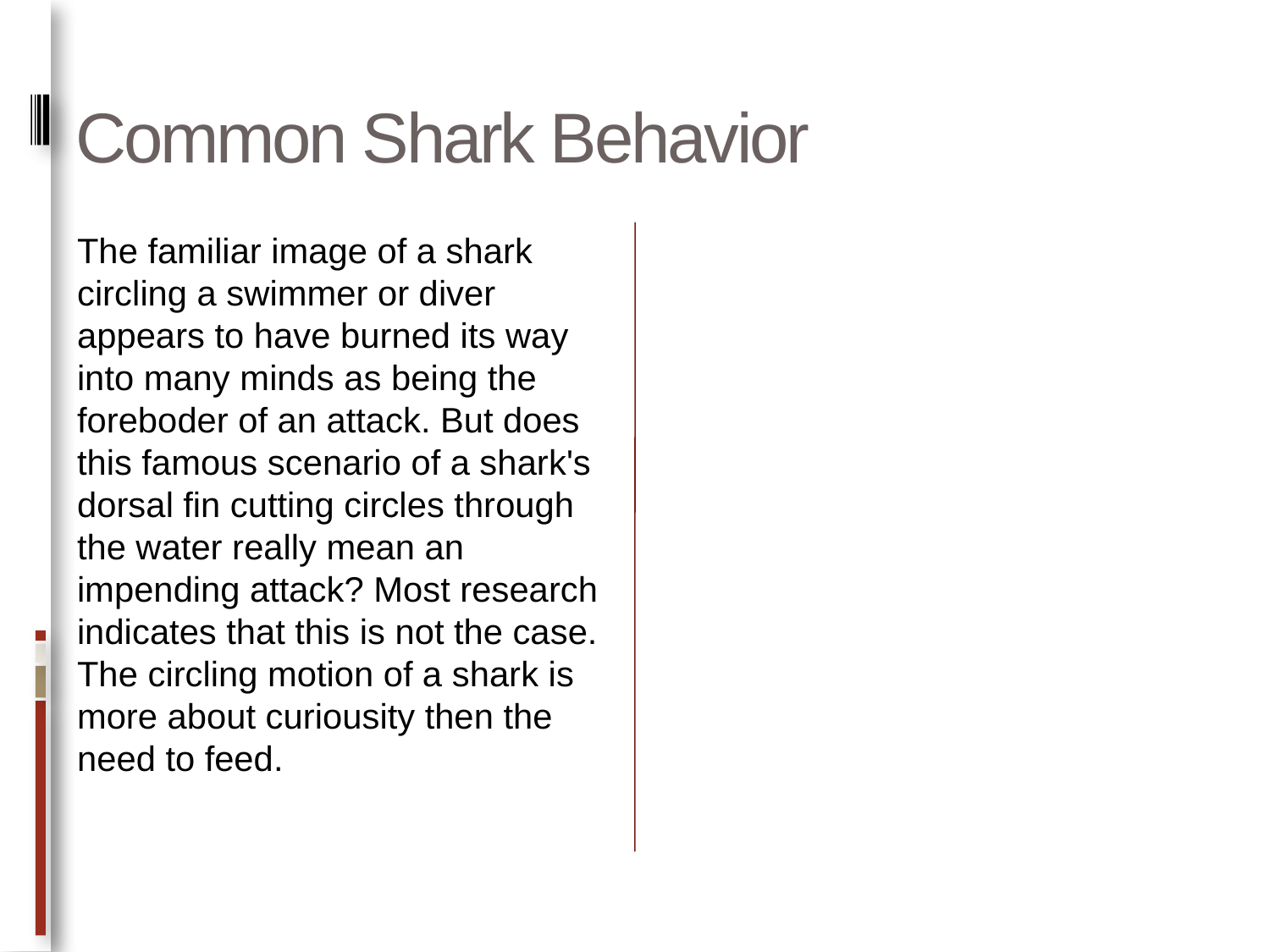

# Common Shark Behavior
The familiar image of a shark circling a swimmer or diver appears to have burned its way into many minds as being the foreboder of an attack. But does this famous scenario of a shark's dorsal fin cutting circles through the water really mean an impending attack? Most research indicates that this is not the case. The circling motion of a shark is more about curiousity then the need to feed.